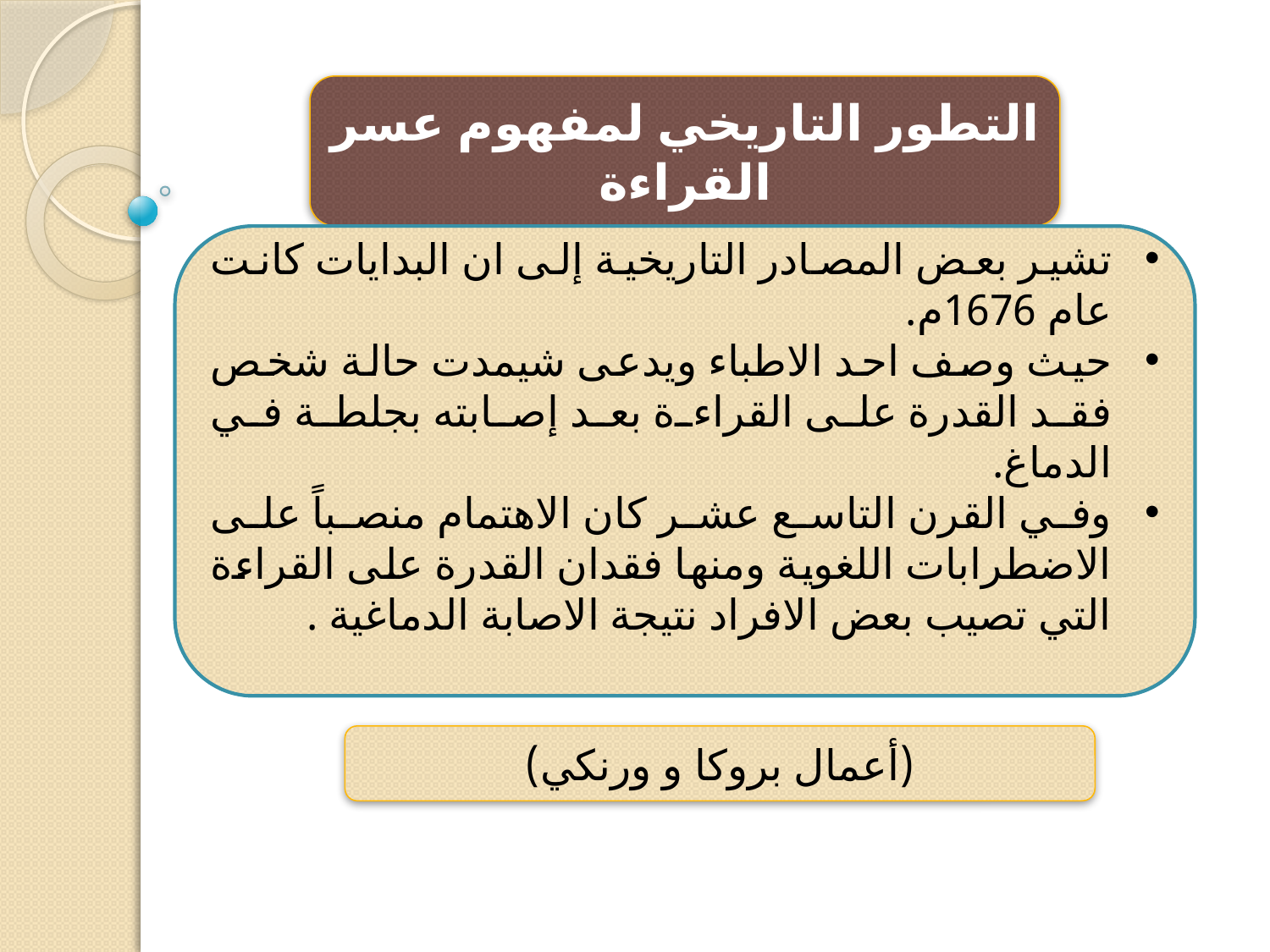

التطور التاريخي لمفهوم عسر القراءة
تشير بعض المصادر التاريخية إلى ان البدايات كانت عام 1676م.
حيث وصف احد الاطباء ويدعى شيمدت حالة شخص فقد القدرة على القراءة بعد إصابته بجلطة في الدماغ.
وفي القرن التاسع عشر كان الاهتمام منصباً على الاضطرابات اللغوية ومنها فقدان القدرة على القراءة التي تصيب بعض الافراد نتيجة الاصابة الدماغية .

(أعمال بروكا و ورنكي)